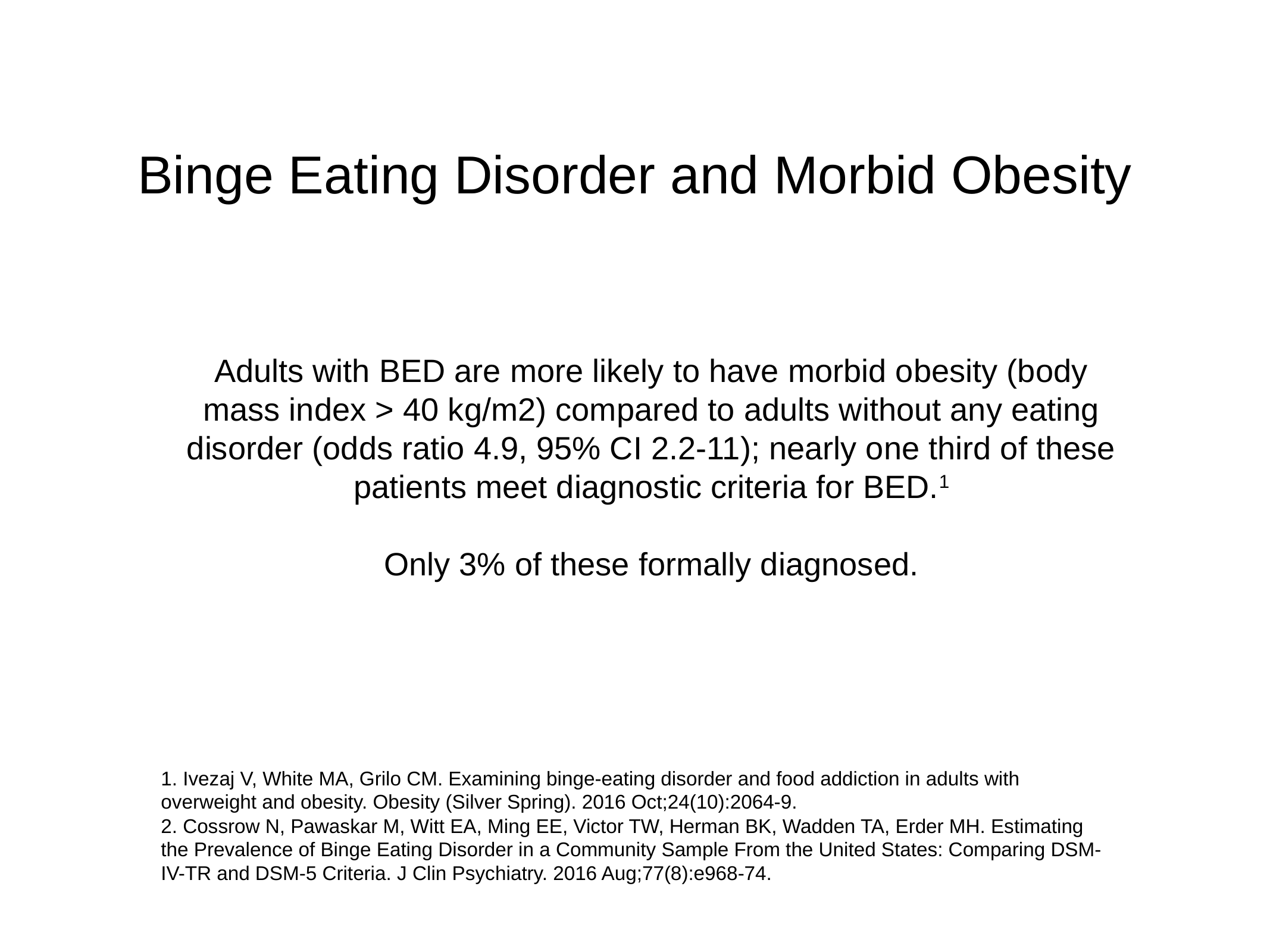

Binge Eating Disorder and Morbid Obesity
Adults with BED are more likely to have morbid obesity (body mass index > 40 kg/m2) compared to adults without any eating disorder (odds ratio 4.9, 95% CI 2.2-11); nearly one third of these patients meet diagnostic criteria for BED.1

Only 3% of these formally diagnosed.

1. Ivezaj V, White MA, Grilo CM. Examining binge-eating disorder and food addiction in adults with overweight and obesity. Obesity (Silver Spring). 2016 Oct;24(10):2064-9.
2. Cossrow N, Pawaskar M, Witt EA, Ming EE, Victor TW, Herman BK, Wadden TA, Erder MH. Estimating the Prevalence of Binge Eating Disorder in a Community Sample From the United States: Comparing DSM-IV-TR and DSM-5 Criteria. J Clin Psychiatry. 2016 Aug;77(8):e968-74.